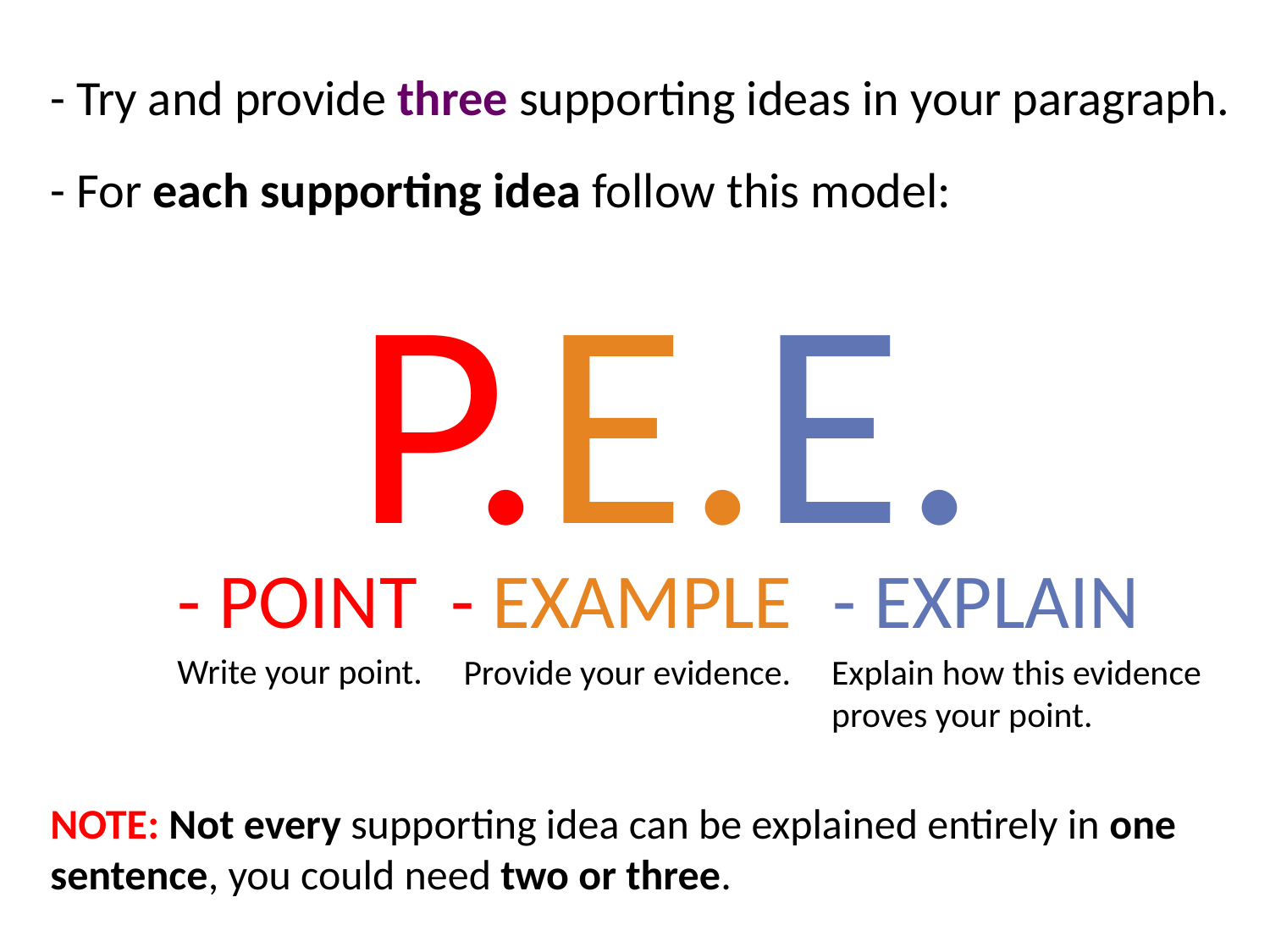

- Try and provide three supporting ideas in your paragraph.
- For each supporting idea follow this model:
P.E.E.

- EXAMPLE

- POINT
- EXPLAIN
Write your point.
Provide your evidence.
Explain how this evidence proves your point.
NOTE: Not every supporting idea can be explained entirely in one sentence, you could need two or three.